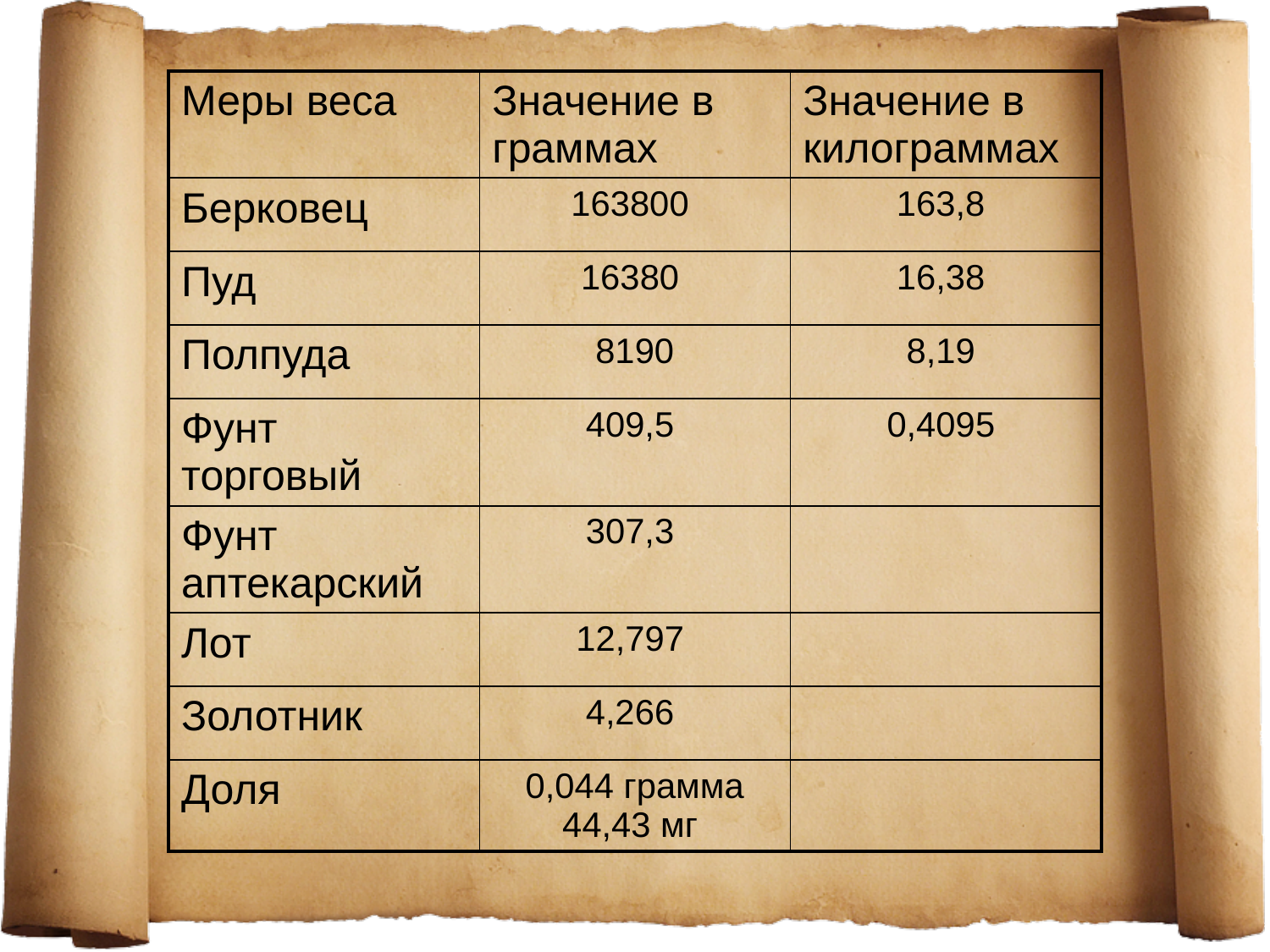

| Меры веса | Значение в граммах | Значение в килограммах |
| --- | --- | --- |
| Берковец | 163800 | 163,8 |
| Пуд | 16380 | 16,38 |
| Полпуда | 8190 | 8,19 |
| Фунт торговый | 409,5 | 0,4095 |
| Фунт аптекарский | 307,3 |  |
| Лот | 12,797 |  |
| Золотник | 4,266 |  |
| Доля | 0,044 грамма 44,43 мг |  |